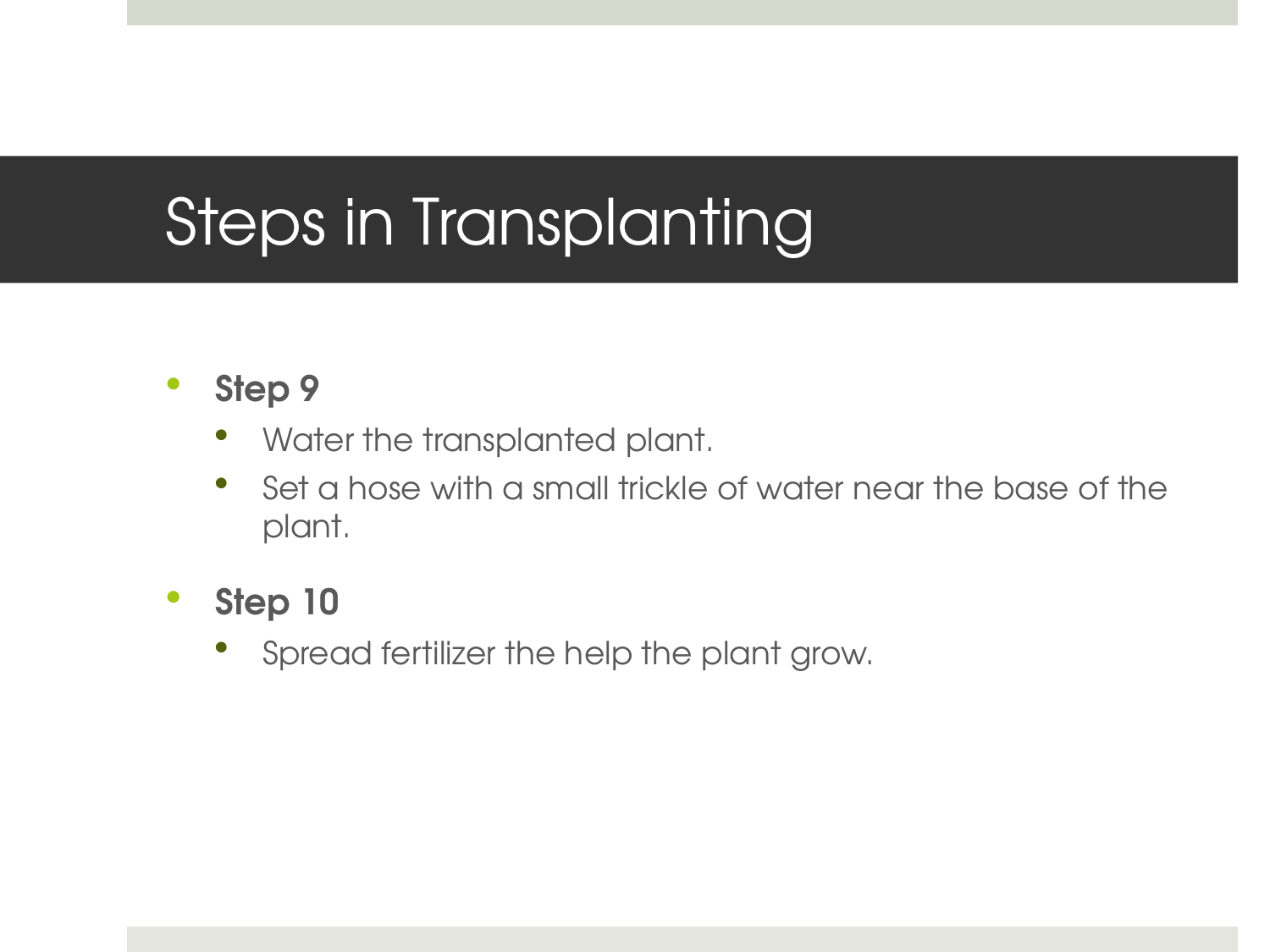

# Steps in Transplanting
Step 9
Water the transplanted plant.
Set a hose with a small trickle of water near the base of the plant.
Step 10
Spread fertilizer the help the plant grow.